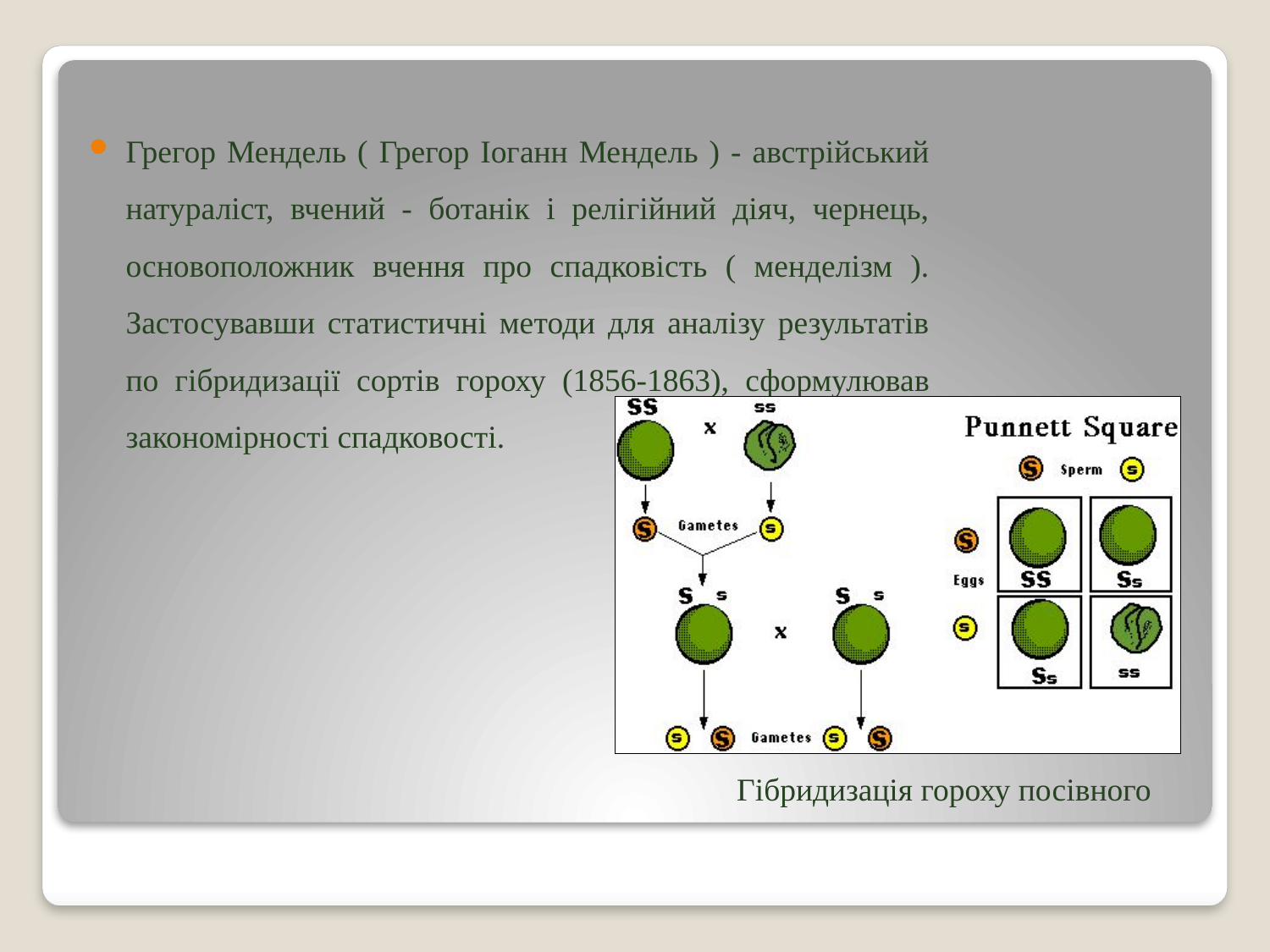

Грегор Мендель ( Грегор Іоганн Мендель ) - австрійський натураліст, вчений - ботанік і релігійний діяч, чернець, основоположник вчення про спадковість ( менделізм ). Застосувавши статистичні методи для аналізу результатів по гібридизації сортів гороху (1856-1863), сформулював закономірності спадковості.

Гібридизація гороху посівного